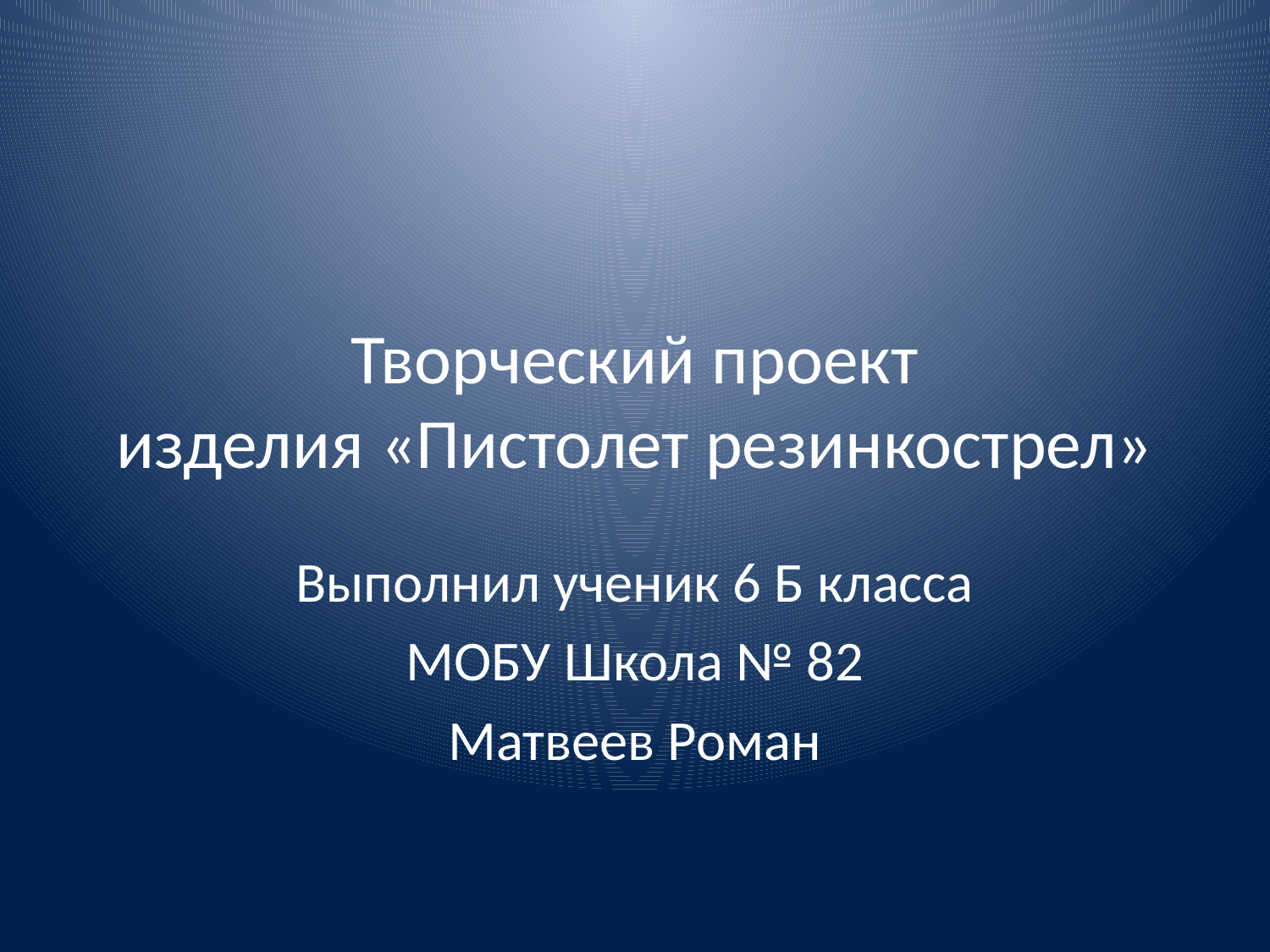

# Творческий проект изделия «Пистолет резинкострел»
Выполнил ученик 6 Б класса
МОБУ Школа № 82
Матвеев Роман